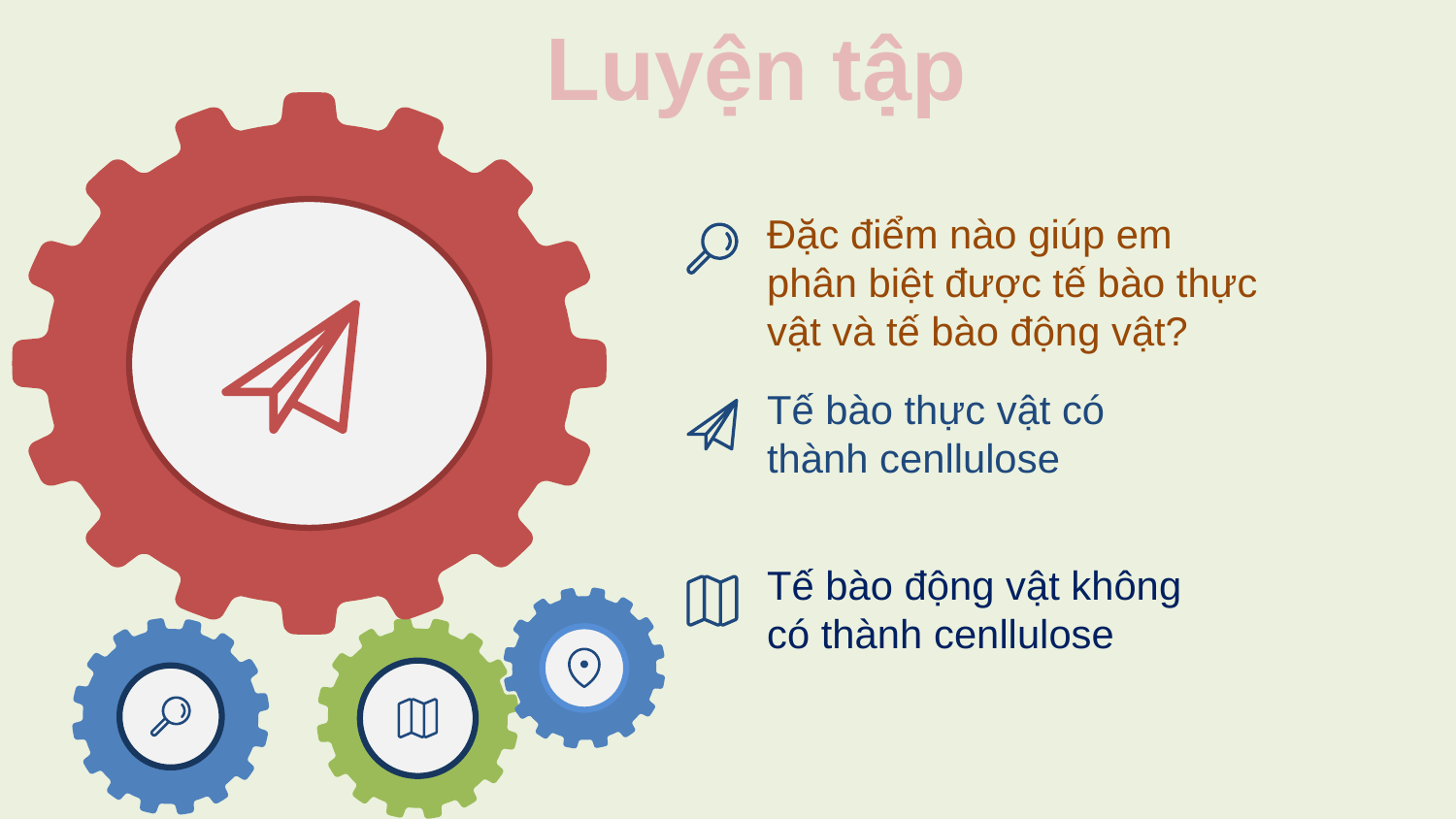

Luyện tập

Đặc điểm nào giúp em phân biệt được tế bào thực vật và tế bào động vật?

Tế bào thực vật có thành cenllulose

Tế bào động vật không có thành cenllulose